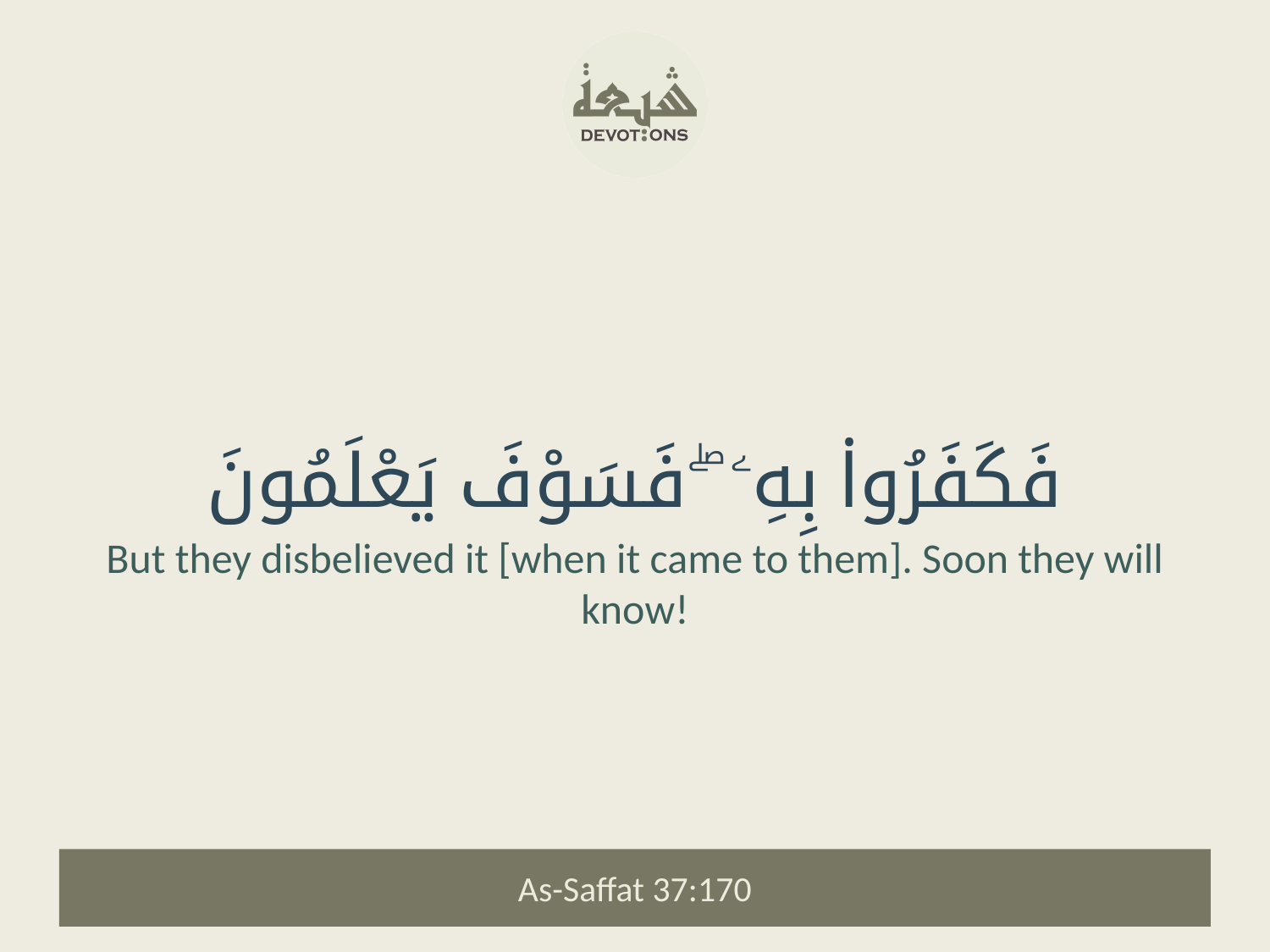

فَكَفَرُوا۟ بِهِۦ ۖ فَسَوْفَ يَعْلَمُونَ
But they disbelieved it [when it came to them]. Soon they will know!
As-Saffat 37:170